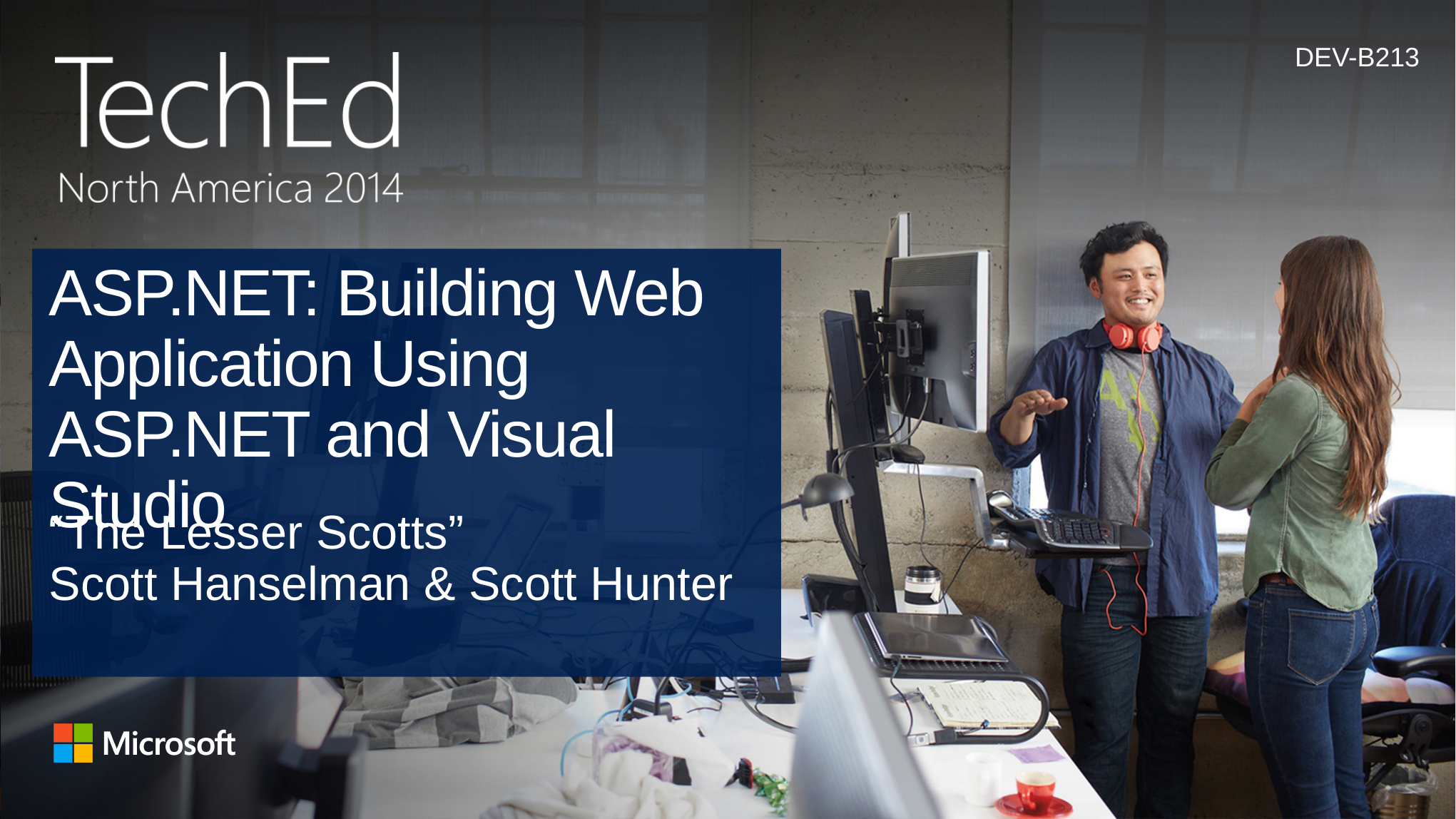

DEV-B213
# ASP.NET: Building Web Application Using ASP.NET and Visual Studio
“The Lesser Scotts”
Scott Hanselman & Scott Hunter